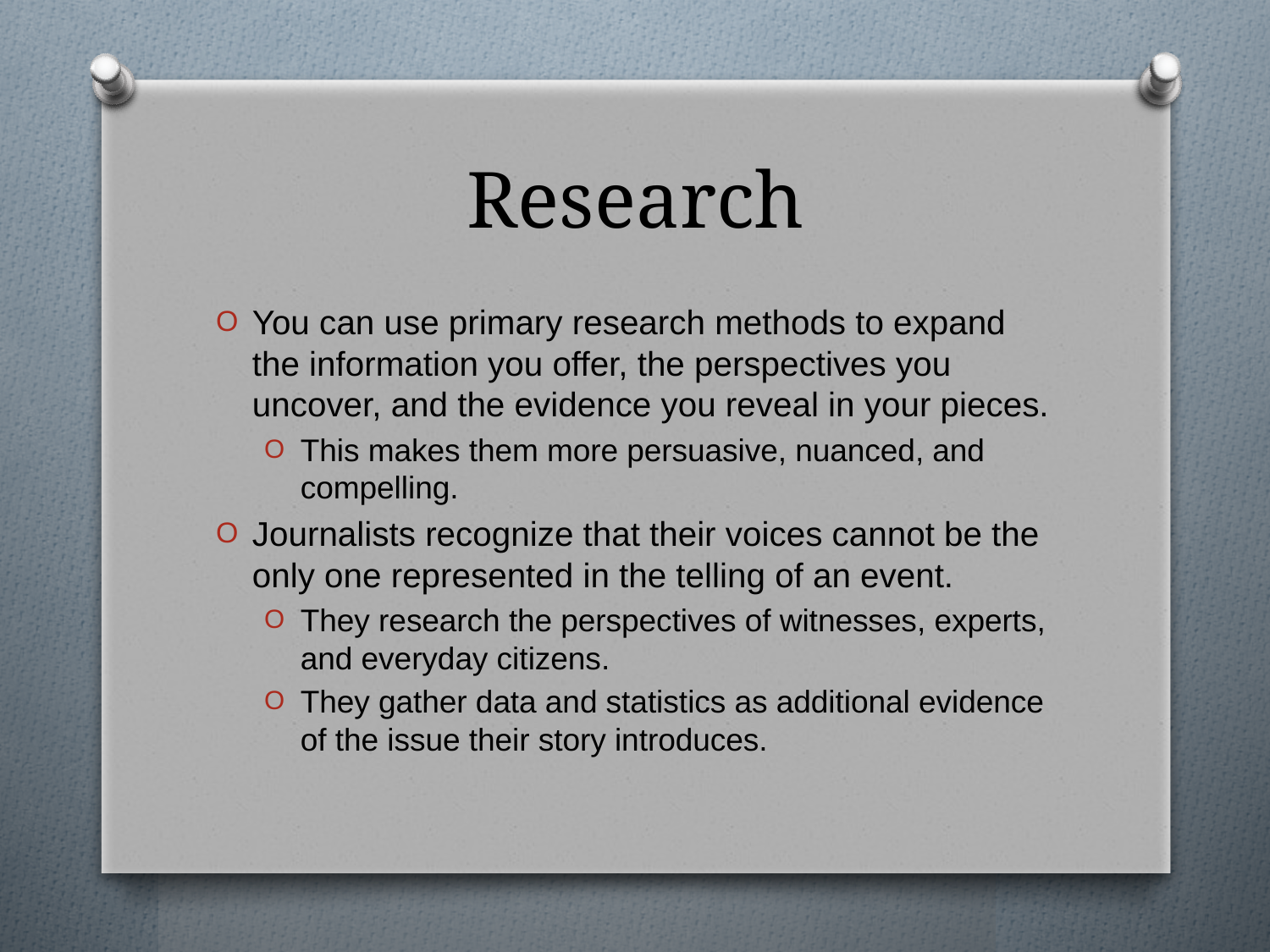

# Research
You can use primary research methods to expand the information you offer, the perspectives you uncover, and the evidence you reveal in your pieces.
This makes them more persuasive, nuanced, and compelling.
Journalists recognize that their voices cannot be the only one represented in the telling of an event.
They research the perspectives of witnesses, experts, and everyday citizens.
They gather data and statistics as additional evidence of the issue their story introduces.